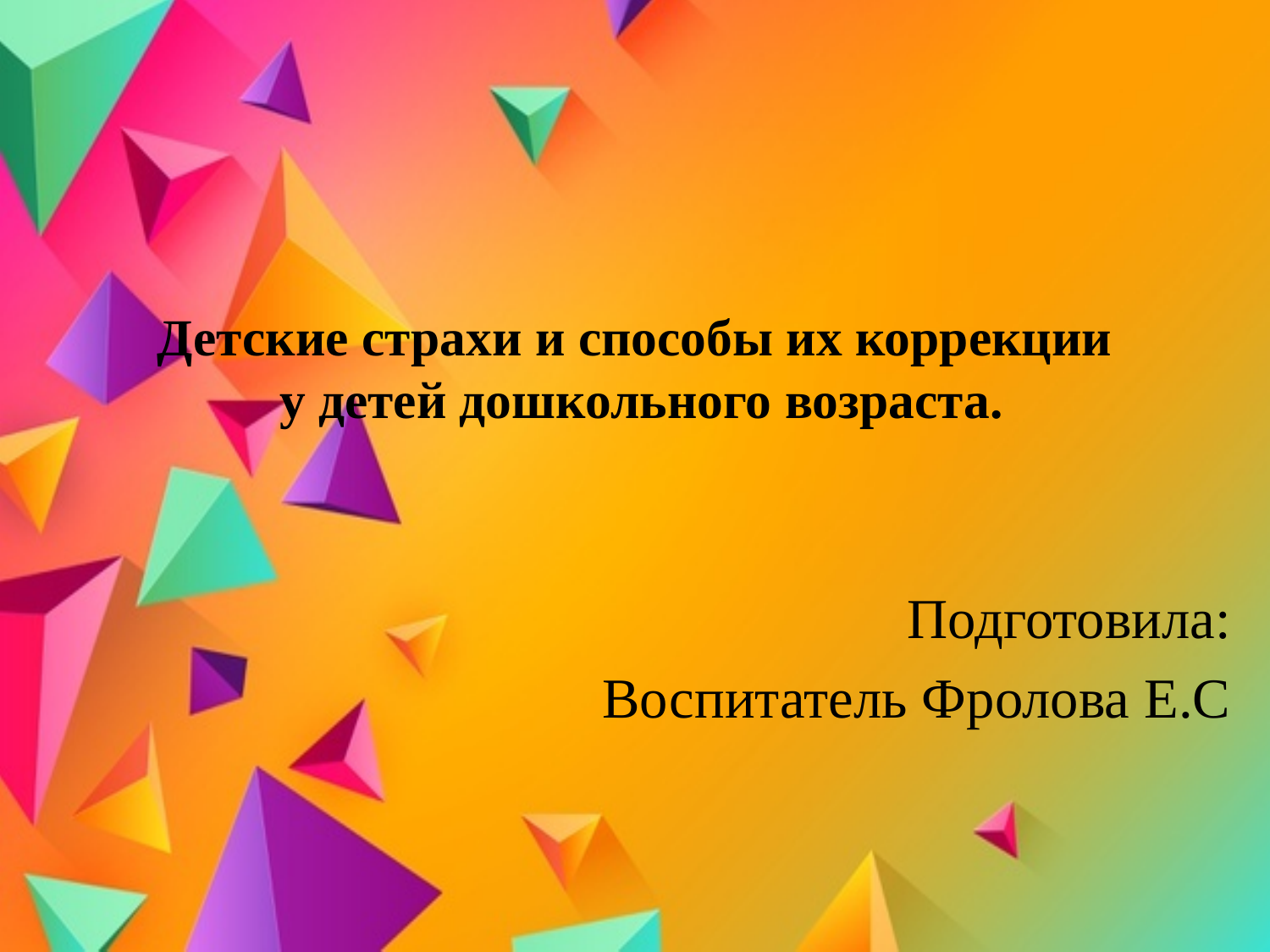

# Детские страхи и способы их коррекции у детей дошкольного возраста.
Подготовила:
Воспитатель Фролова Е.С